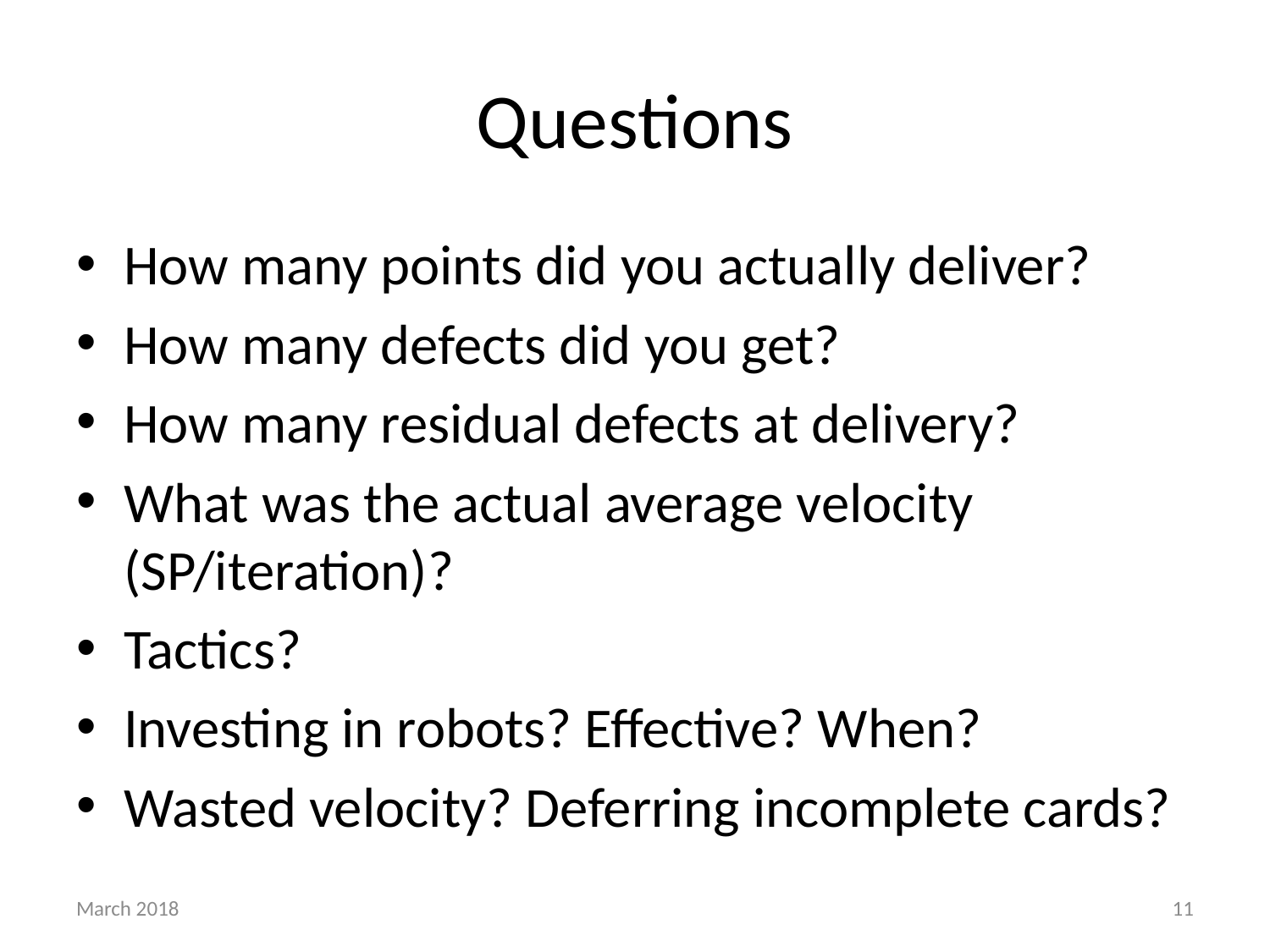

# Questions
How many points did you actually deliver?
How many defects did you get?
How many residual defects at delivery?
What was the actual average velocity (SP/iteration)?
Tactics?
Investing in robots? Effective? When?
Wasted velocity? Deferring incomplete cards?

March 2018
11